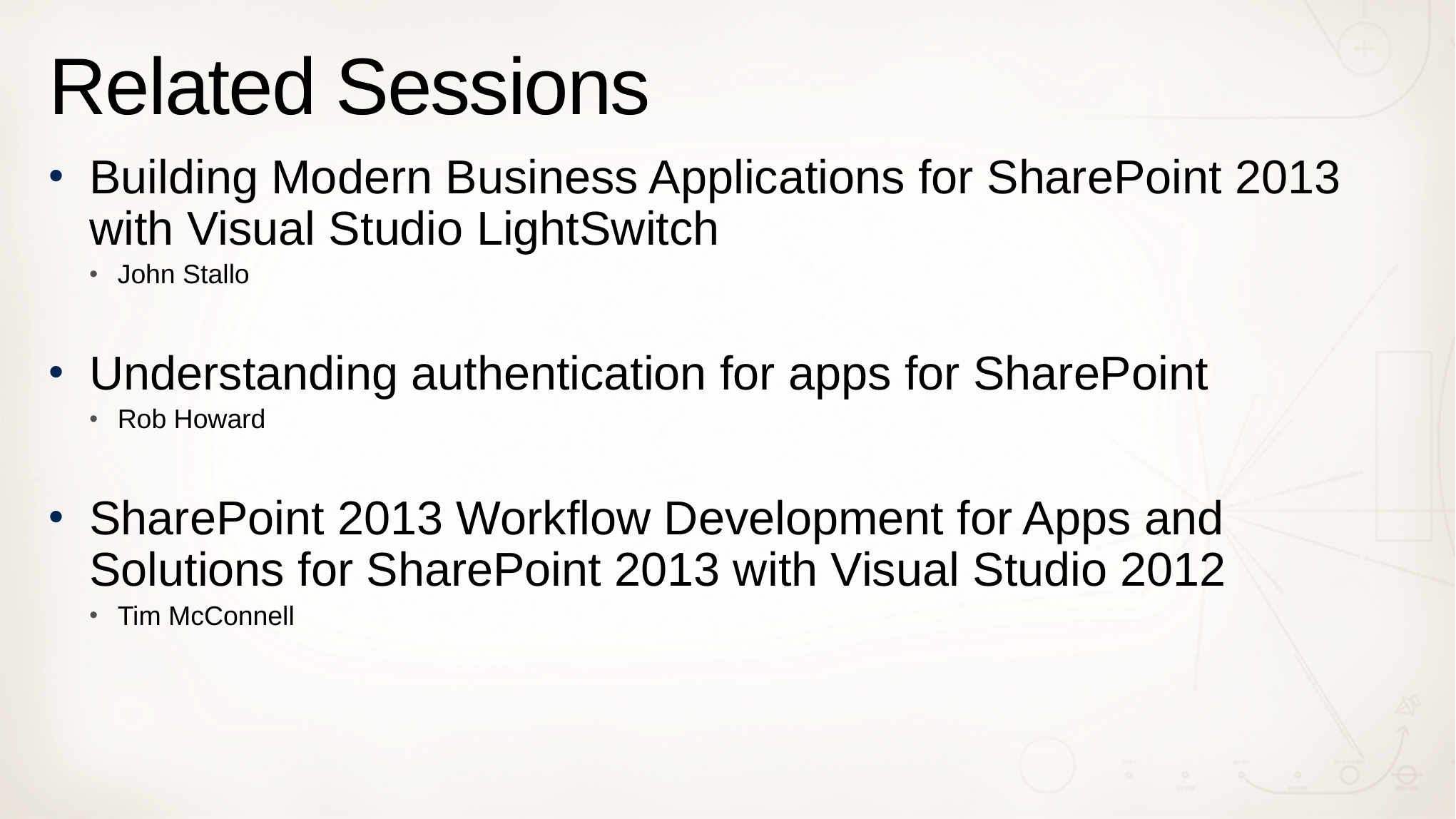

# Related Sessions
Building Modern Business Applications for SharePoint 2013 with Visual Studio LightSwitch
John Stallo

Understanding authentication for apps for SharePoint
Rob Howard

SharePoint 2013 Workflow Development for Apps and Solutions for SharePoint 2013 with Visual Studio 2012
Tim McConnell